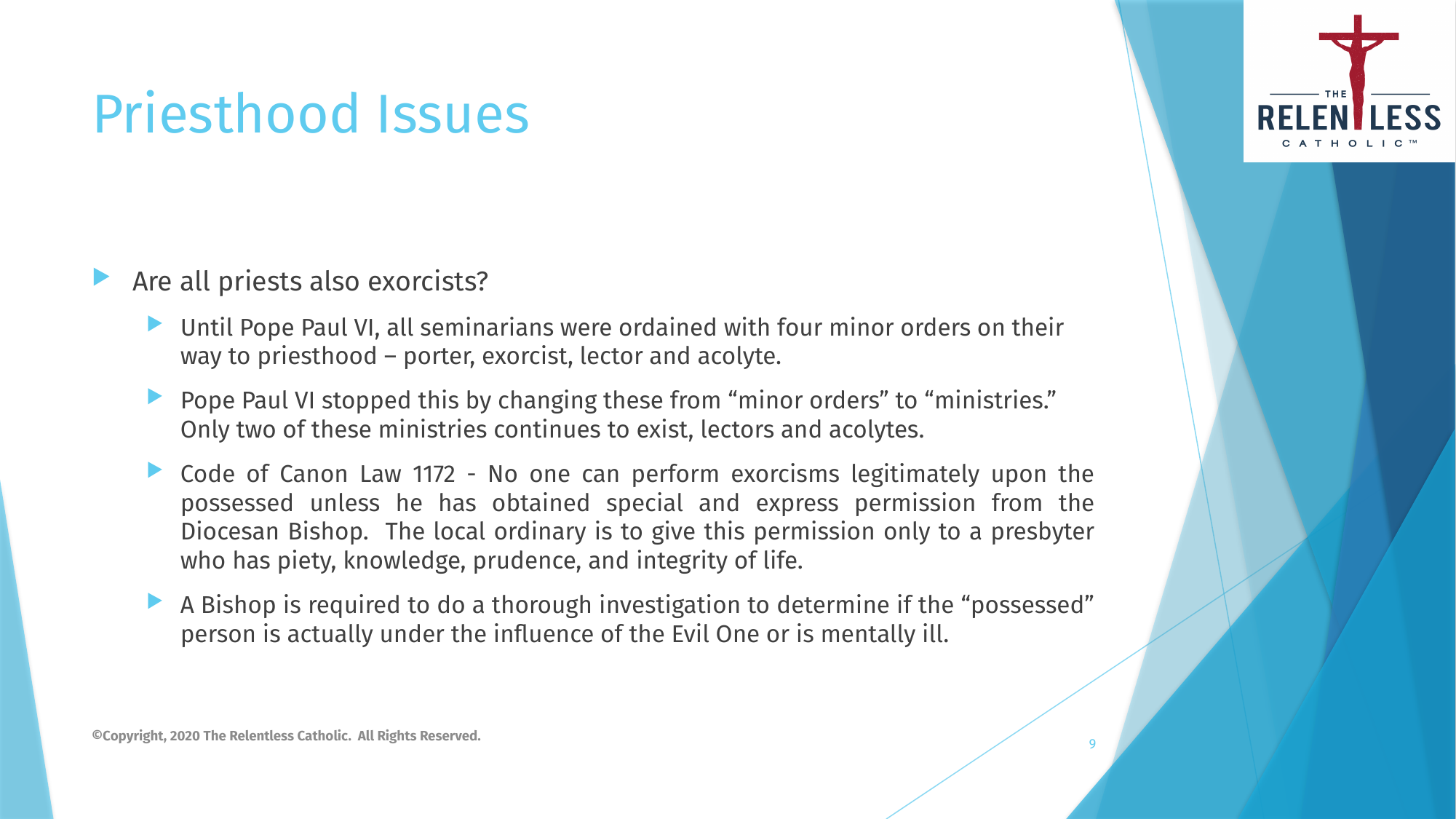

# Priesthood Issues
Are all priests also exorcists?
Until Pope Paul VI, all seminarians were ordained with four minor orders on their way to priesthood – porter, exorcist, lector and acolyte.
Pope Paul VI stopped this by changing these from “minor orders” to “ministries.”  Only two of these ministries continues to exist, lectors and acolytes.
Code of Canon Law 1172 - No one can perform exorcisms legitimately upon the possessed unless he has obtained special and express permission from the Diocesan Bishop.  The local ordinary is to give this permission only to a presbyter who has piety, knowledge, prudence, and integrity of life.
A Bishop is required to do a thorough investigation to determine if the “possessed” person is actually under the influence of the Evil One or is mentally ill.
©Copyright, 2020 The Relentless Catholic.  All Rights Reserved.

9